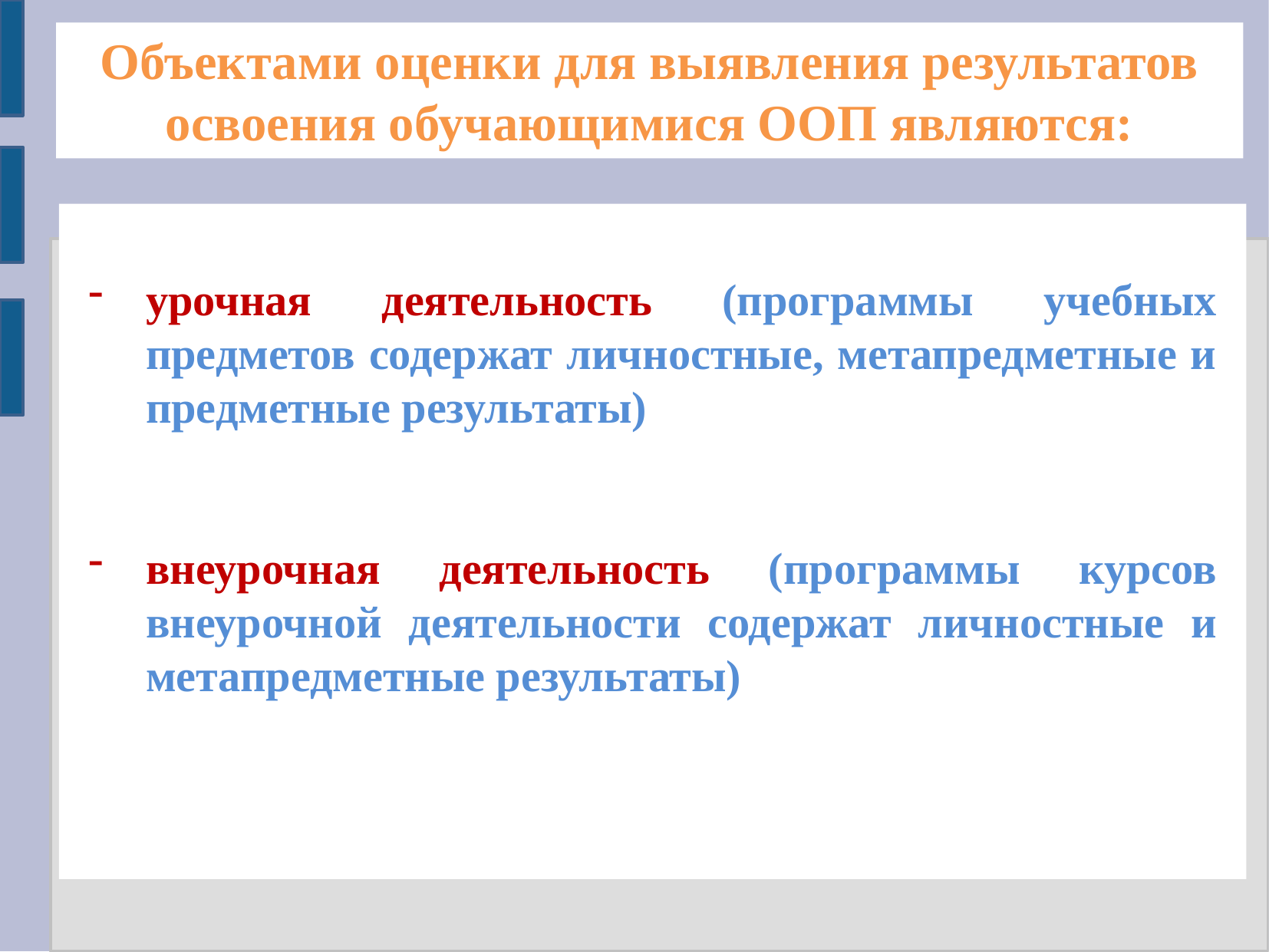

Объектами оценки для выявления результатов освоения обучающимися ООП являются:

урочная деятельность (программы учебных предметов содержат личностные, метапредметные и предметные результаты)

внеурочная деятельность (программы курсов внеурочной деятельности содержат личностные и метапредметные результаты)